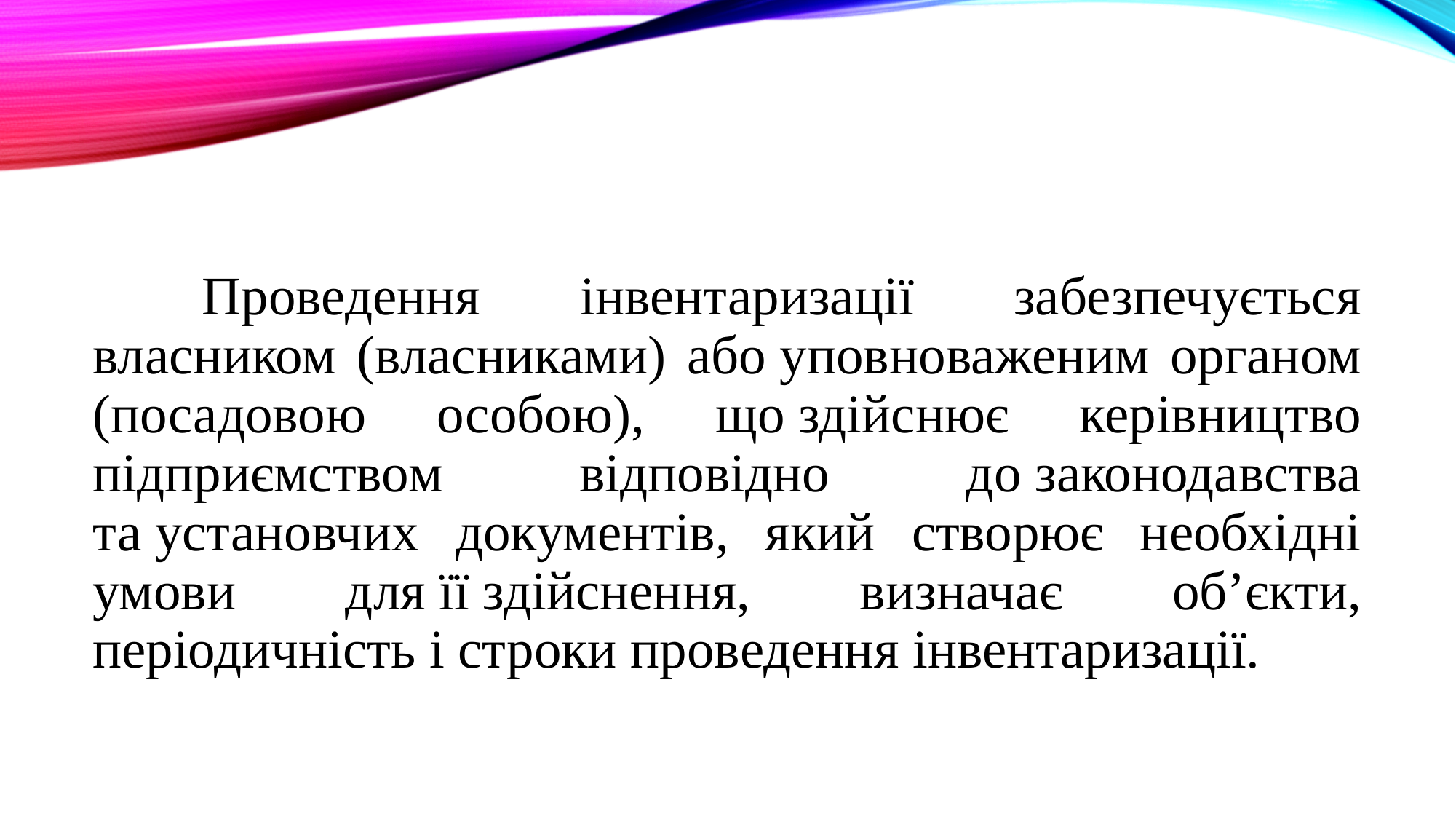

Проведення інвентаризації забезпечується власником (власниками) або уповноваженим органом (посадовою особою), що здійснює керівництво підприємством відповідно до законодавства та установчих документів, який створює необхідні умови для її здійснення, визначає об’єкти, періодичність і строки проведення інвентаризації.